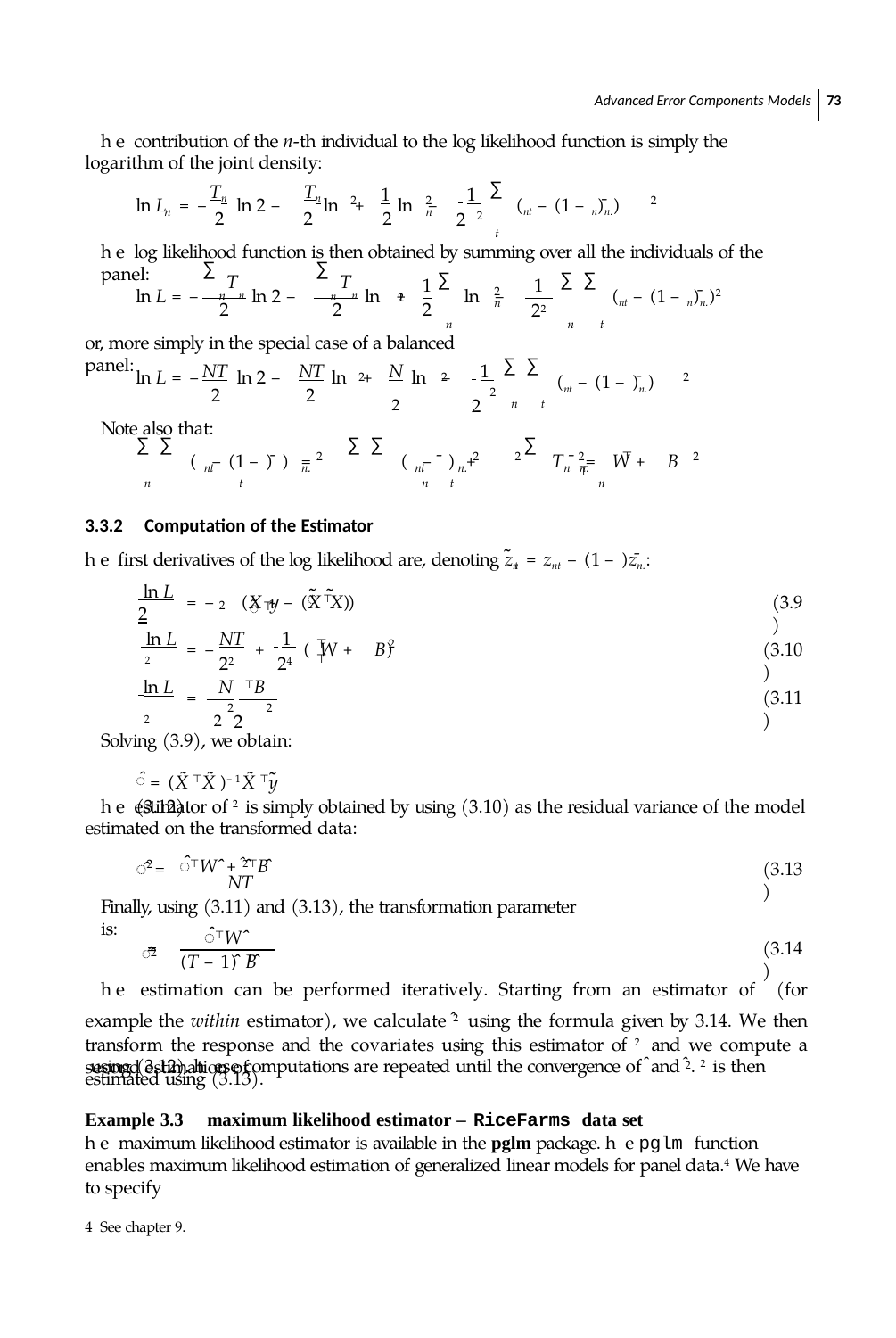

Advanced Error Components Models  73

he contribution of the n-th individual to the log likelihood function is simply the logarithm of the joint density:

∑
Tn	Tn
1	 1
2
2
2
(nt – (1 – n)̄n.)
ln L = –	ln 2 –	ln  +	ln  –
n
n
2	2	2
2
2
  t
he log likelihood function is then obtained by summing over all the individuals of the panel:
∑	∑
∑	∑∑
T	T
1
22
1
2
n  n
n  n	2
2
ln L = –
ln  –
(nt – (1 – n)̄n.)2
ln 2 –	ln  +

n
2	2

n	  n	t
or, more simply in the special case of a balanced panel:
∑∑
NT	NT
N	 1
2	2
2
(nt – (1 – )̄n.)
ln L = –	ln 2 –	ln  +	ln  –
2

2
2
2	2

n	t
Note also that:
∑∑
∑
∑∑
2
2	2
2	⊤	2 ⊤
( – (1 – )̄ ) =
( – ̄ ) + 	T ̄ =  W +   B
nt	n.
nt	n.	n n.
n	t	n	t	n

3.3.2  Computation of the Estimator
he ﬁrst derivatives of the log likelihood are, denoting z̃nt = znt – (1 – )z̄n.:
 ln L	 2
̃ ⊤ ̃
̃ ⊤ ̃
(3.9)
= –	(X y – (X X))
2

 ln L

NT	 1
⊤	2 ⊤
= –	+	( W +   B)
(3.10)
2
22	24

 ln L	N ⊤B
(3.11)
=
2	2
2	2 2

Solving (3.9), we obtain:
̂ = (X̃ ⊤X̃ )–1X̃ ⊤ỹ	(3.12)
he estimator of 2 is simply obtained by using (3.10) as the residual variance of the model

estimated on the transformed data:
̂⊤W ̂ + ̂2̂⊤B̂
2
̂ =
(3.13)
NT

Finally, using (3.11) and (3.13), the transformation parameter is:
̂⊤W ̂
̂2
 =
(3.14)
(T – 1)̂ B̂
⊤

he estimation can be performed iteratively. Starting from an estimator of  (for example the within estimator), we calculate ̂2  using the formula given by 3.14. We then transform the response and the covariates using this estimator of 2  and we compute a second estimation of
 using (3.12). hese computations are repeated until the convergence of ̂ and ̂2. 2 is then

estimated using (3.13).

Example 3.3  maximum likelihood estimator – RiceFarms data set
he maximum likelihood estimator is available in the pglm package. he pglm function enables maximum likelihood estimation of generalized linear models for panel data.4 We have to specify

4 See chapter 9.